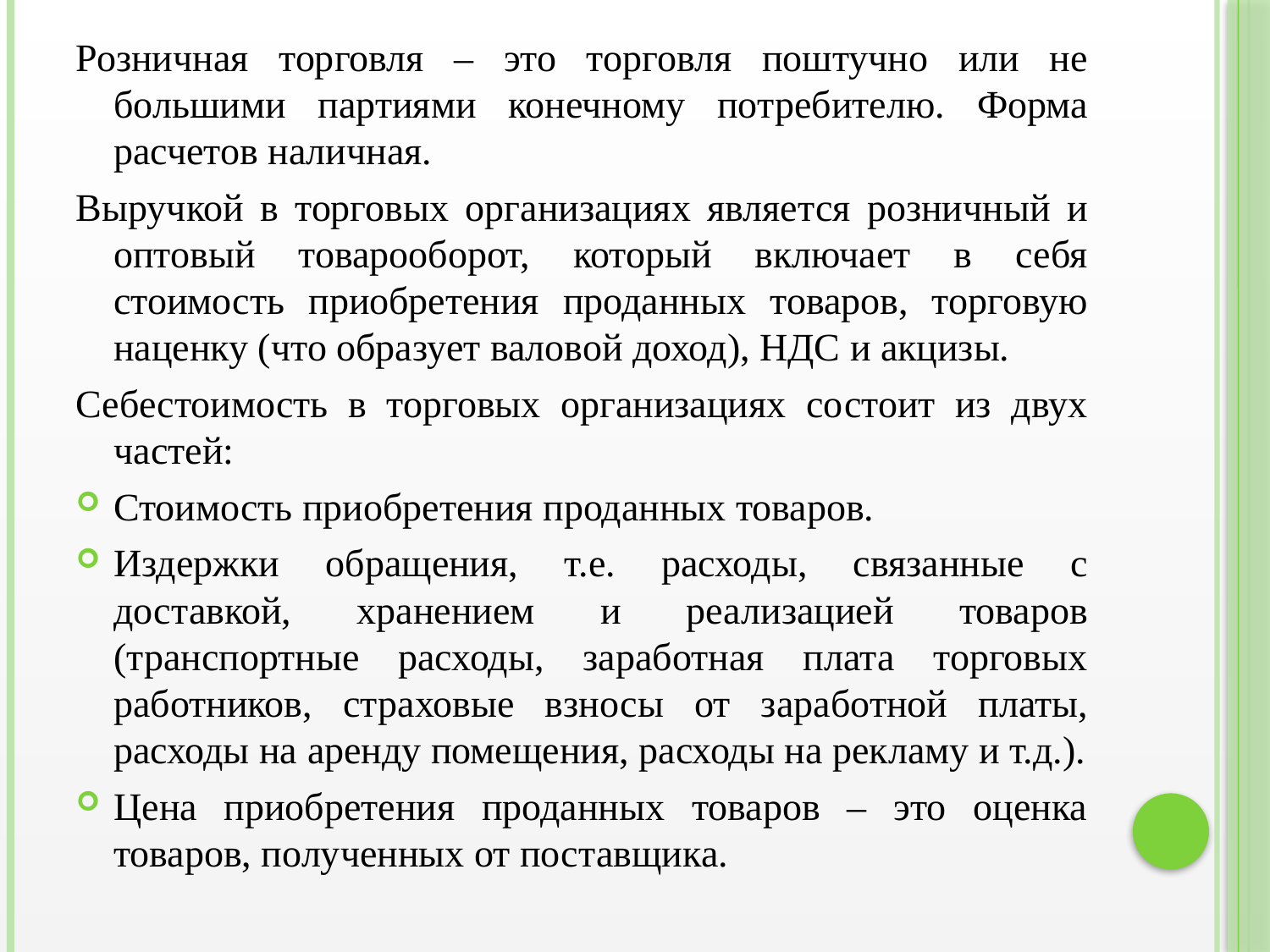

Розничная торговля – это торговля поштучно или не большими партиями конечному потребителю. Форма расчетов наличная.
Выручкой в торговых организациях является розничный и оптовый товарооборот, который включает в себя стоимость приобретения проданных товаров, торговую наценку (что образует валовой доход), НДС и акцизы.
Себестоимость в торговых организациях состоит из двух частей:
Стоимость приобретения проданных товаров.
Издержки обращения, т.е. расходы, связанные с доставкой, хранением и реализацией товаров (транспортные расходы, заработная плата торговых работников, страховые взносы от заработной платы, расходы на аренду помещения, расходы на рекламу и т.д.).
Цена приобретения проданных товаров – это оценка товаров, полученных от поставщика.